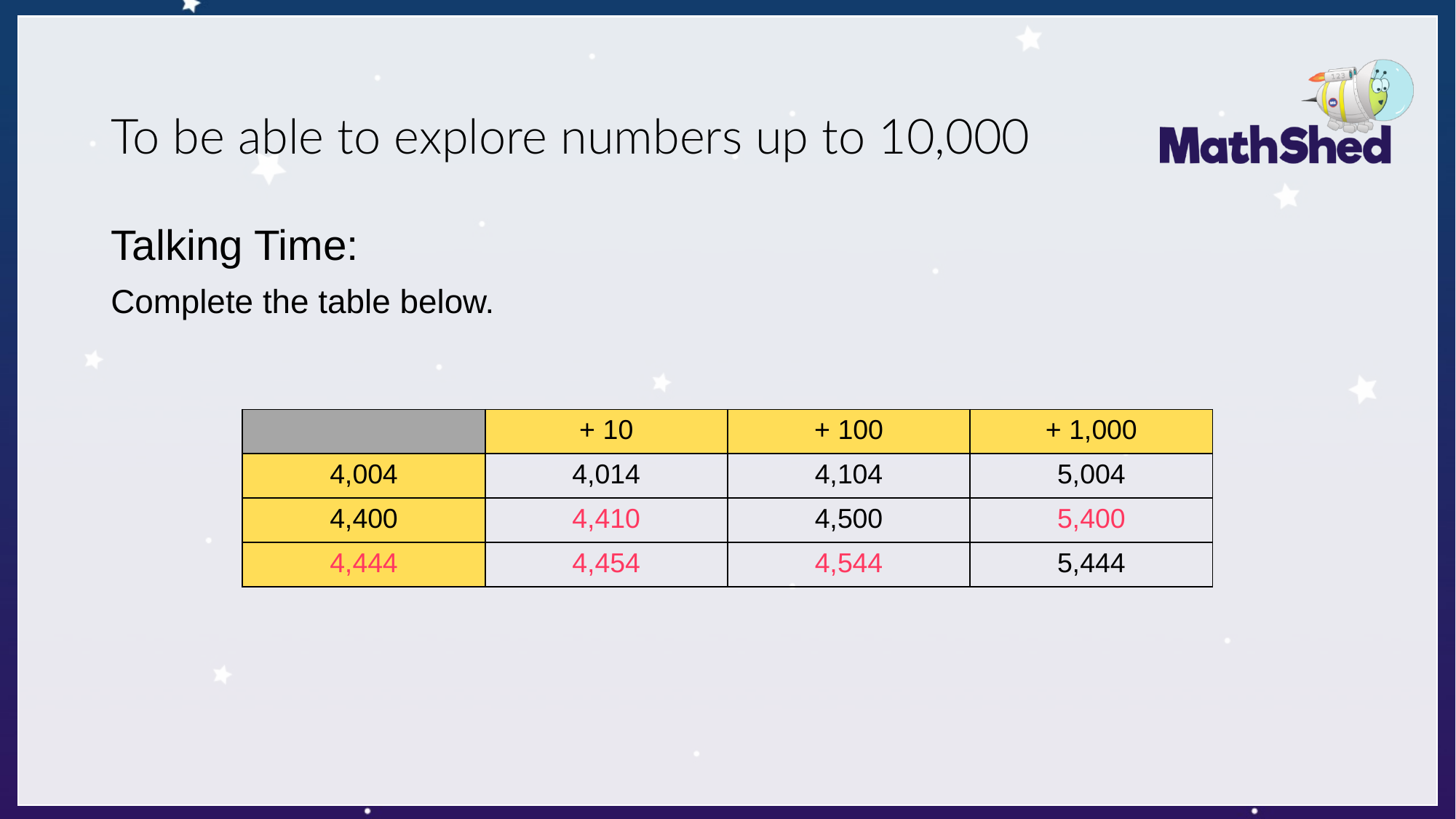

# To be able to explore numbers up to 10,000
Talking Time:
Complete the table below.

|  | + 10 | + 100 | + 1,000 |
| --- | --- | --- | --- |
| 4,004 | 4,014 | 4,104 | 5,004 |
| 4,400 | 4,410 | 4,500 | 5,400 |
| 4,444 | 4,454 | 4,544 | 5,444 |